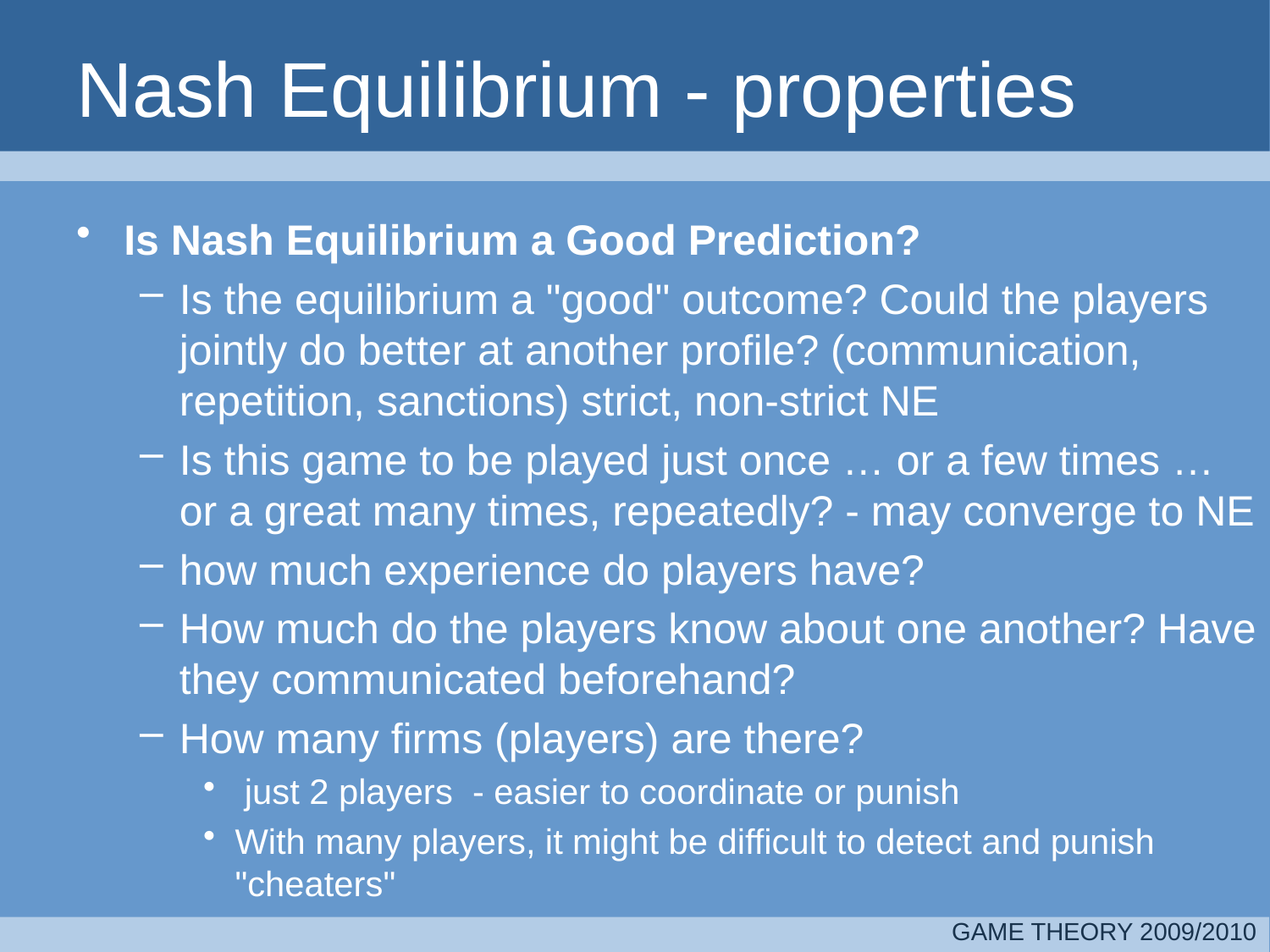

# Nash Equilibrium - properties
Is Nash Equilibrium a Good Prediction?
Is the equilibrium a "good" outcome? Could the players jointly do better at another profile? (communication, repetition, sanctions) strict, non-strict NE
Is this game to be played just once … or a few times … or a great many times, repeatedly? - may converge to NE
how much experience do players have?
How much do the players know about one another? Have they communicated beforehand?
How many firms (players) are there?
 just 2 players  - easier to coordinate or punish
With many players, it might be difficult to detect and punish "cheaters"

GAME THEORY 2009/2010